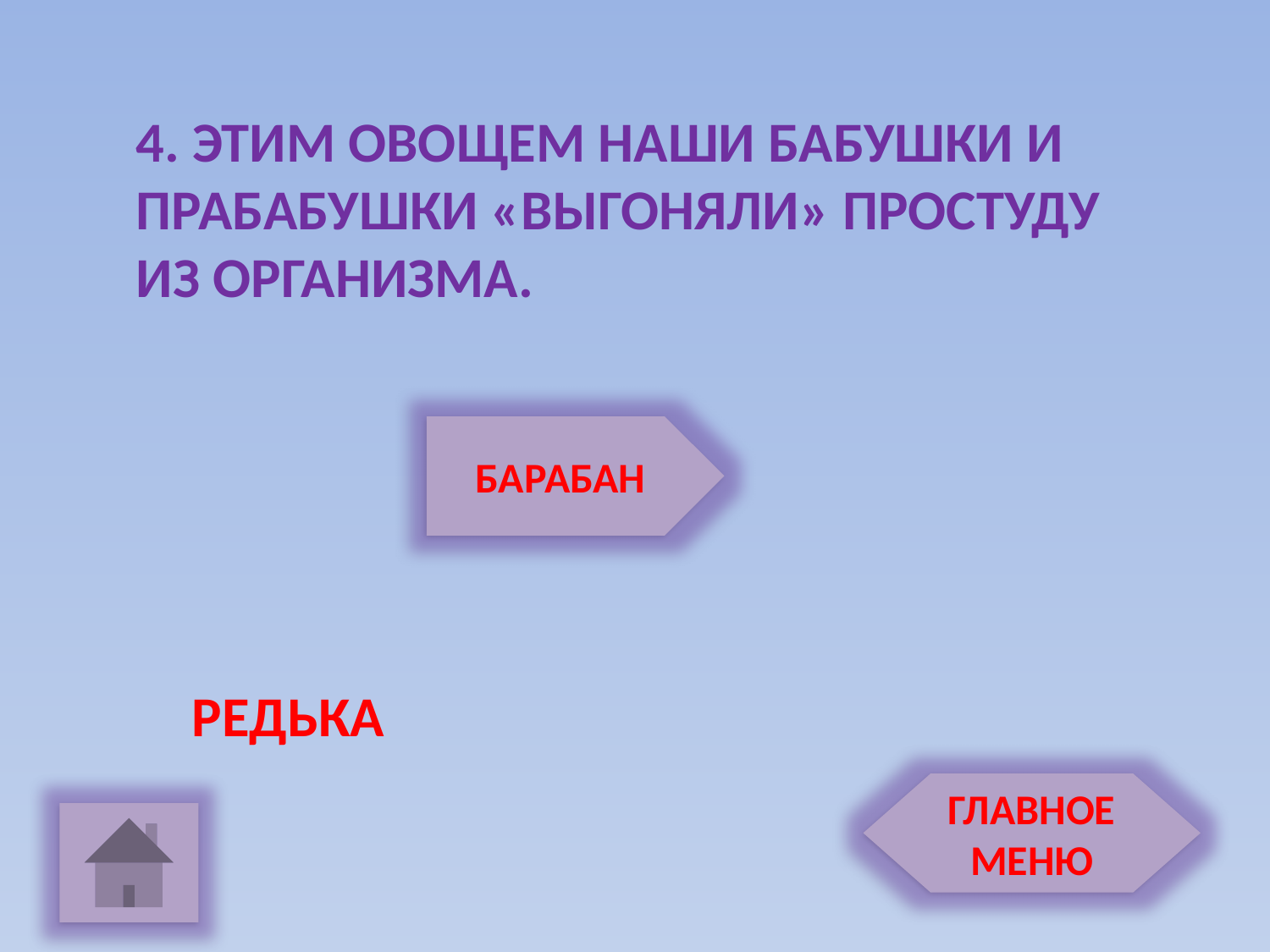

4. ЭТИМ ОВОЩЕМ НАШИ БАБУШКИ И
ПРАБАБУШКИ «ВЫГОНЯЛИ» ПРОСТУДУ
ИЗ ОРГАНИЗМА.
БАРАБАН
РЕДЬКА
ГЛАВНОЕ МЕНЮ